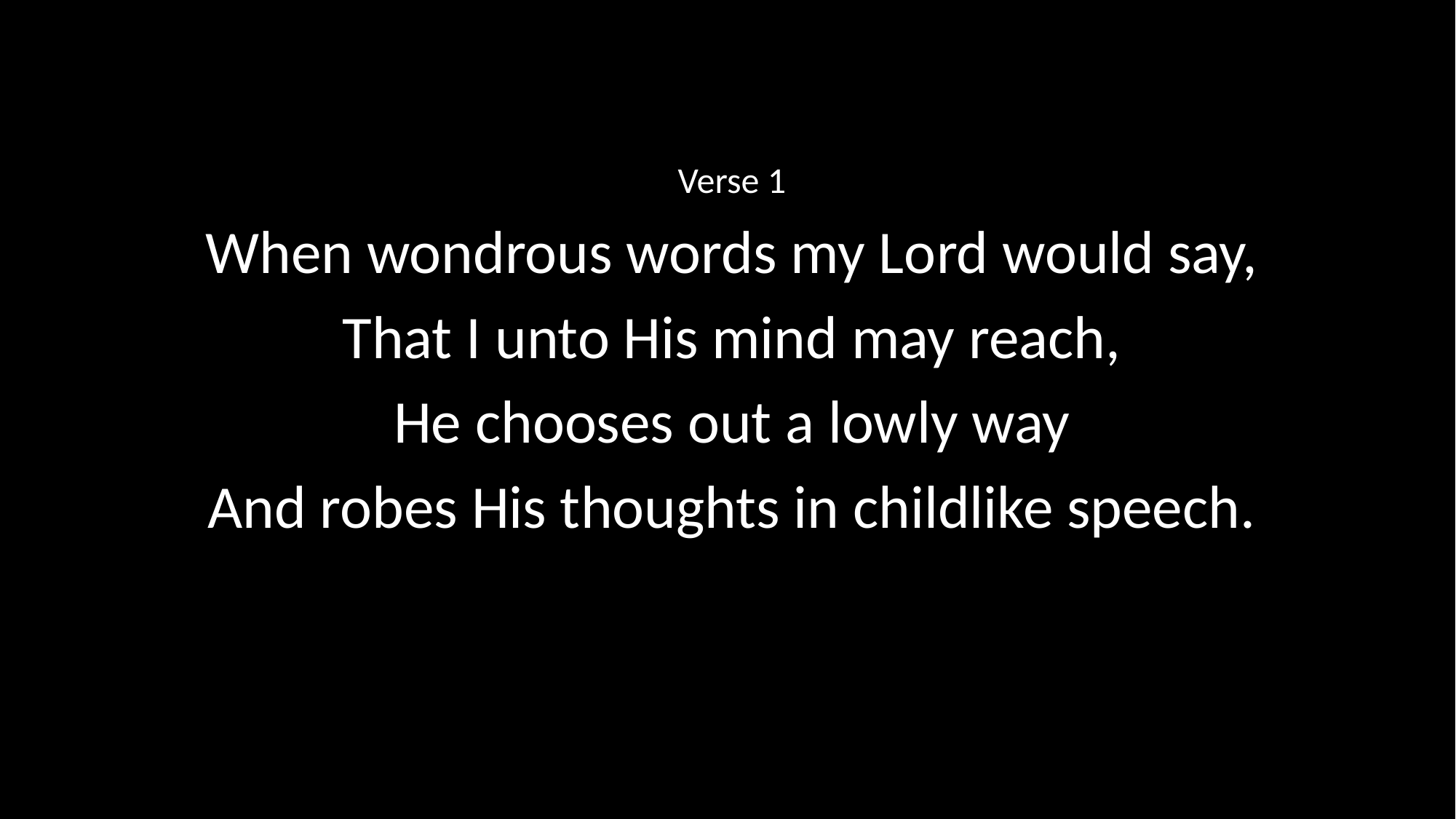

Verse 1
When wondrous words my Lord would say,
That I unto His mind may reach,
He chooses out a lowly way
And robes His thoughts in childlike speech.